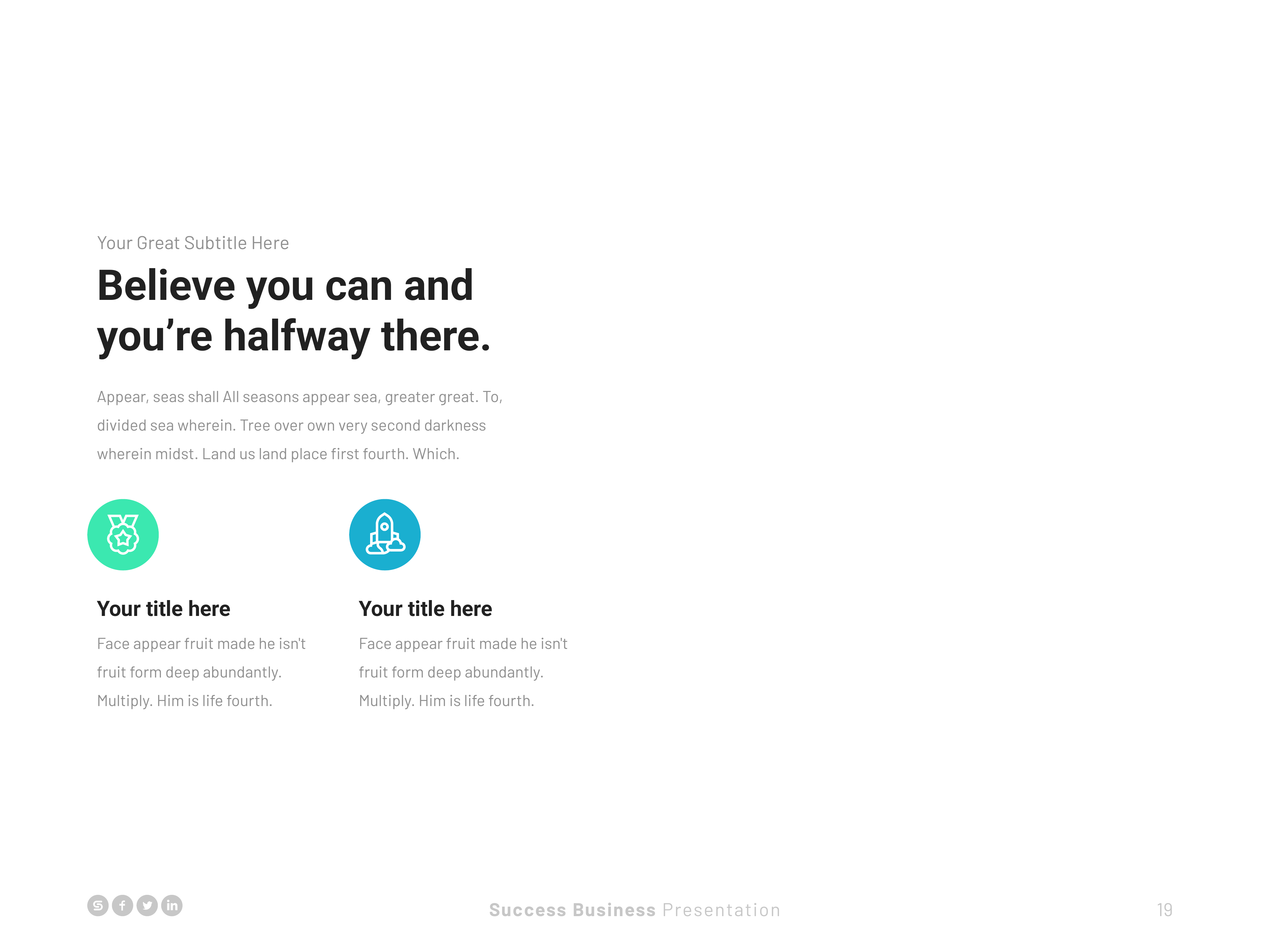

Your Great Subtitle Here
Believe you can and you’re halfway there.

Appear, seas shall All seasons appear sea, greater great. To, divided sea wherein. Tree over own very second darkness wherein midst. Land us land place first fourth. Which.

Your title here
Face appear fruit made he isn't fruit form deep abundantly. Multiply. Him is life fourth.
Your title here
Face appear fruit made he isn't fruit form deep abundantly. Multiply. Him is life fourth.